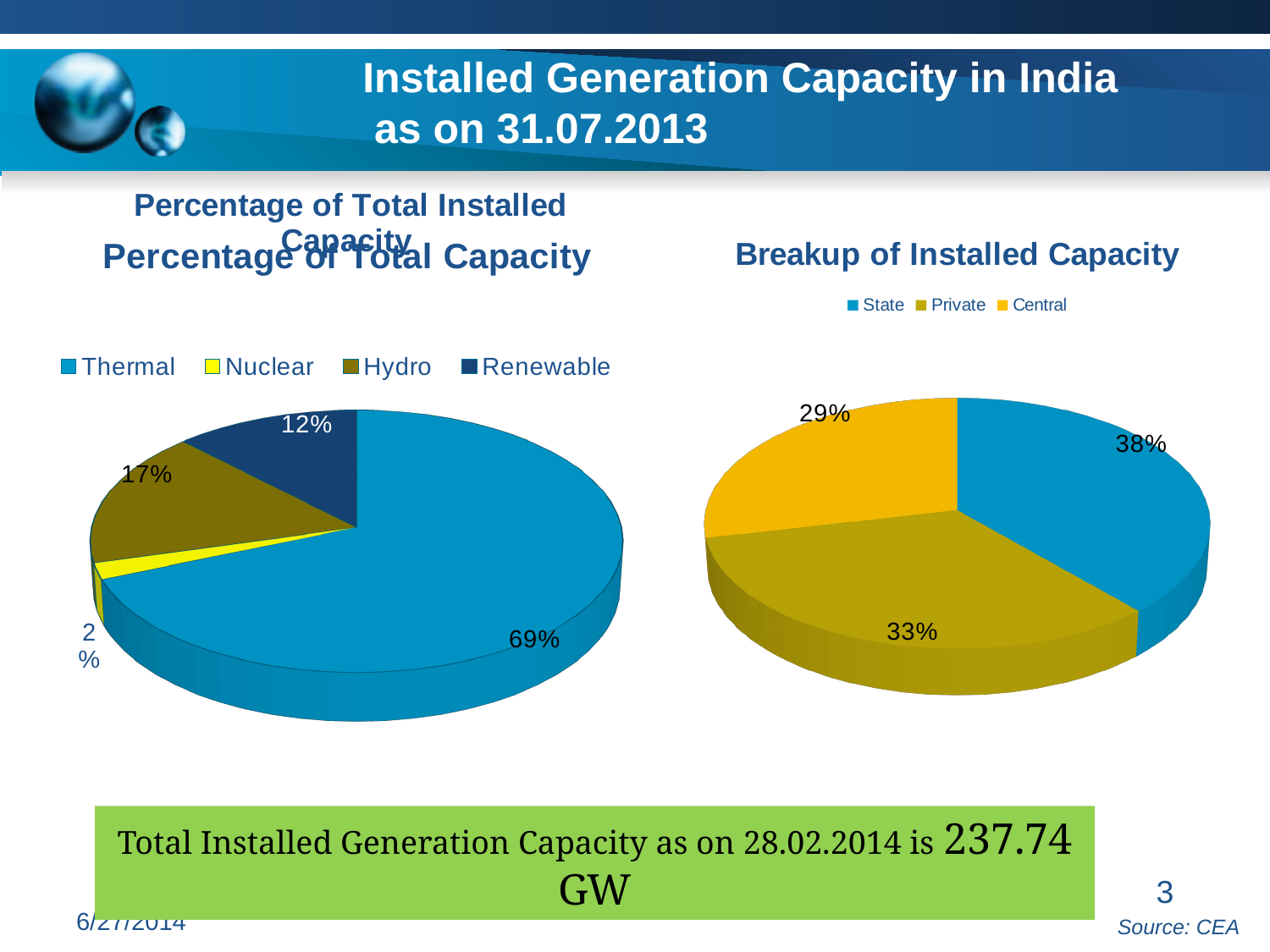

Installed Generation Capacity in India
 as on 31.07.2013

[unsupported chart]

[unsupported chart]

[unsupported chart]

Total Installed Generation Capacity as on 28.02.2014 is 237.74 GW
3
6/27/2014
Source: CEA